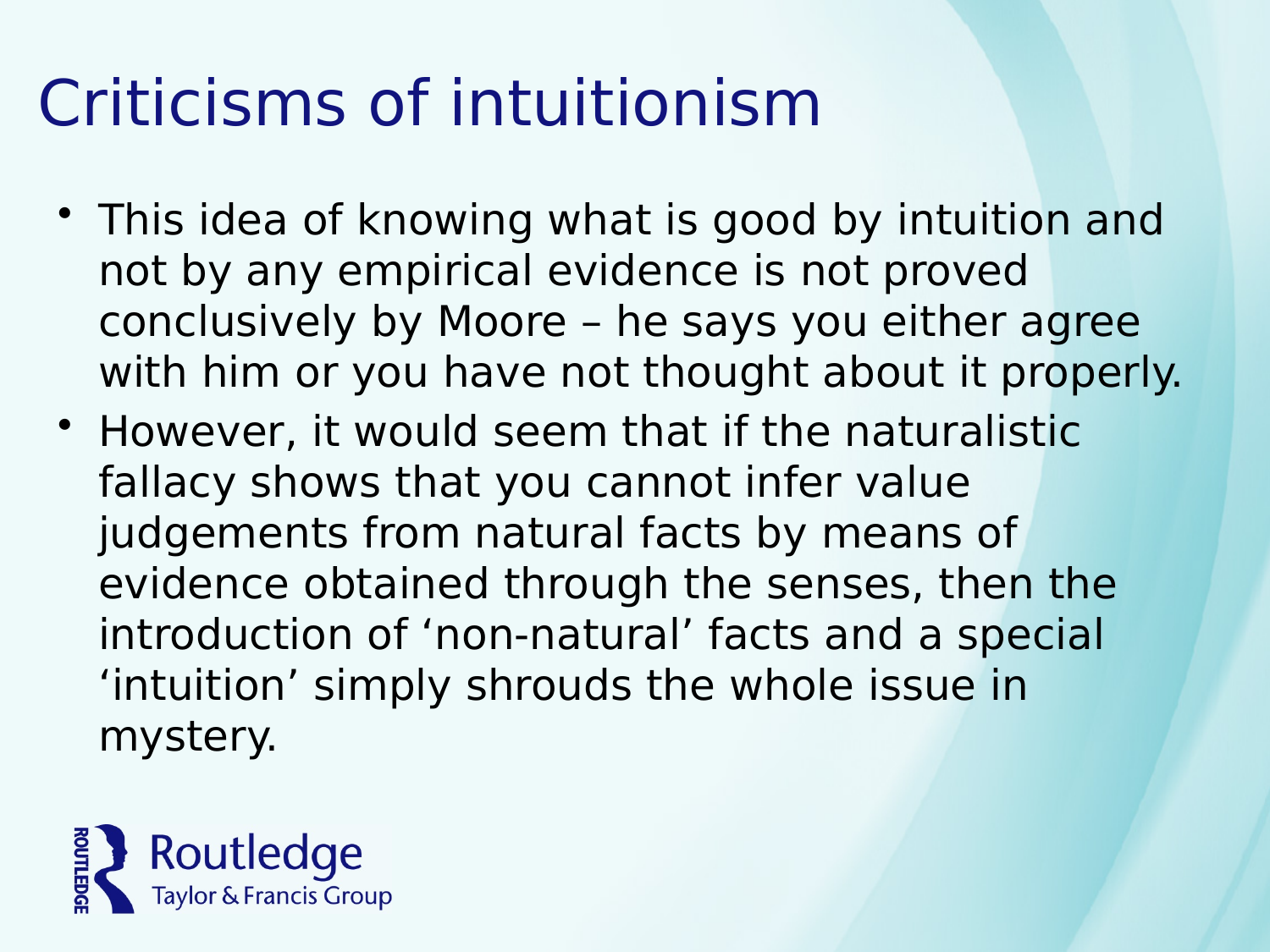

# Criticisms of intuitionism
This idea of knowing what is good by intuition and not by any empirical evidence is not proved conclusively by Moore – he says you either agree with him or you have not thought about it properly.
However, it would seem that if the naturalistic fallacy shows that you cannot infer value judgements from natural facts by means of evidence obtained through the senses, then the introduction of ‘non-natural’ facts and a special ‘intuition’ simply shrouds the whole issue in mystery.